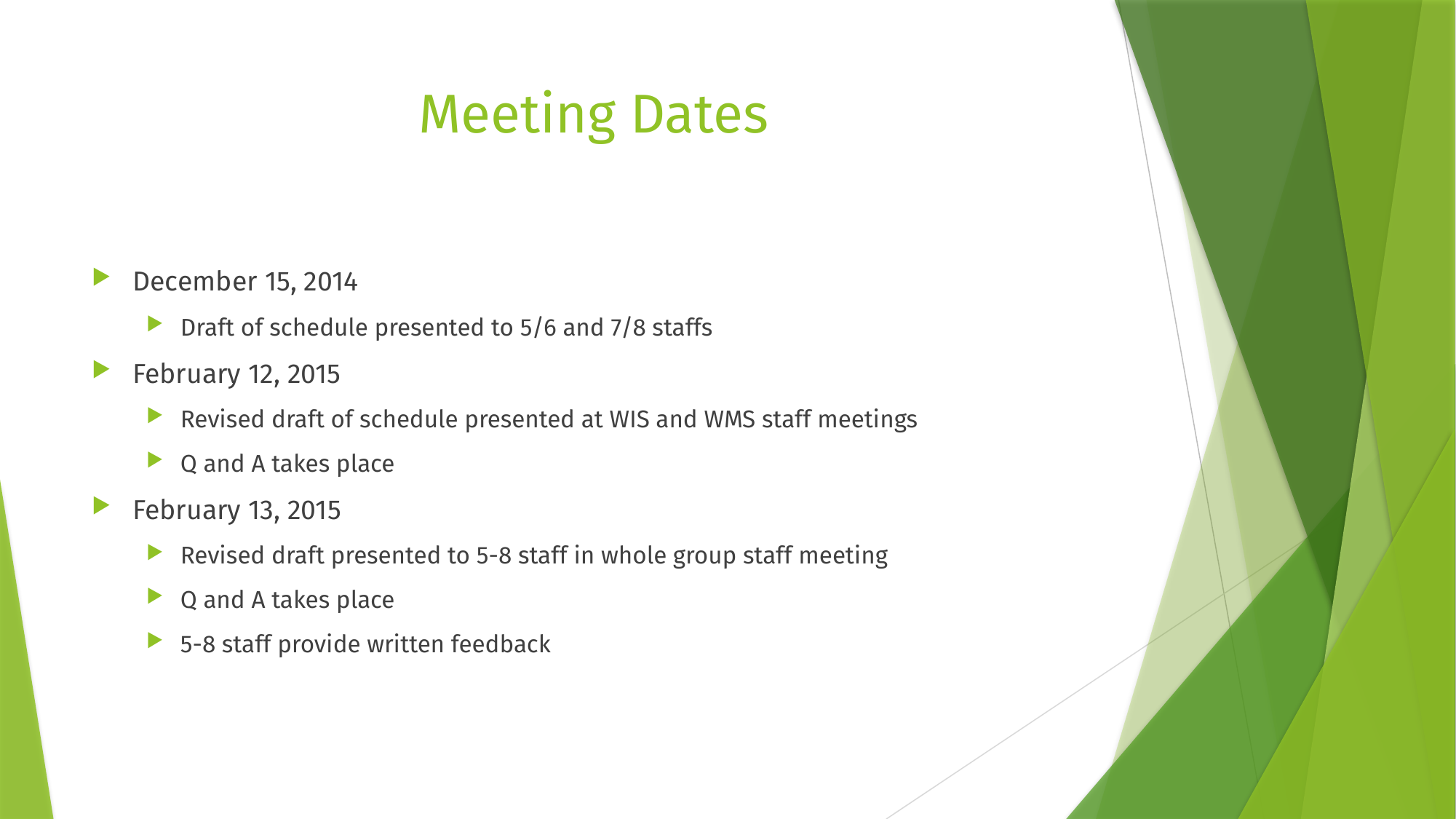

# Meeting Dates
December 15, 2014
Draft of schedule presented to 5/6 and 7/8 staffs
February 12, 2015
Revised draft of schedule presented at WIS and WMS staff meetings
Q and A takes place
February 13, 2015
Revised draft presented to 5-8 staff in whole group staff meeting
Q and A takes place
5-8 staff provide written feedback